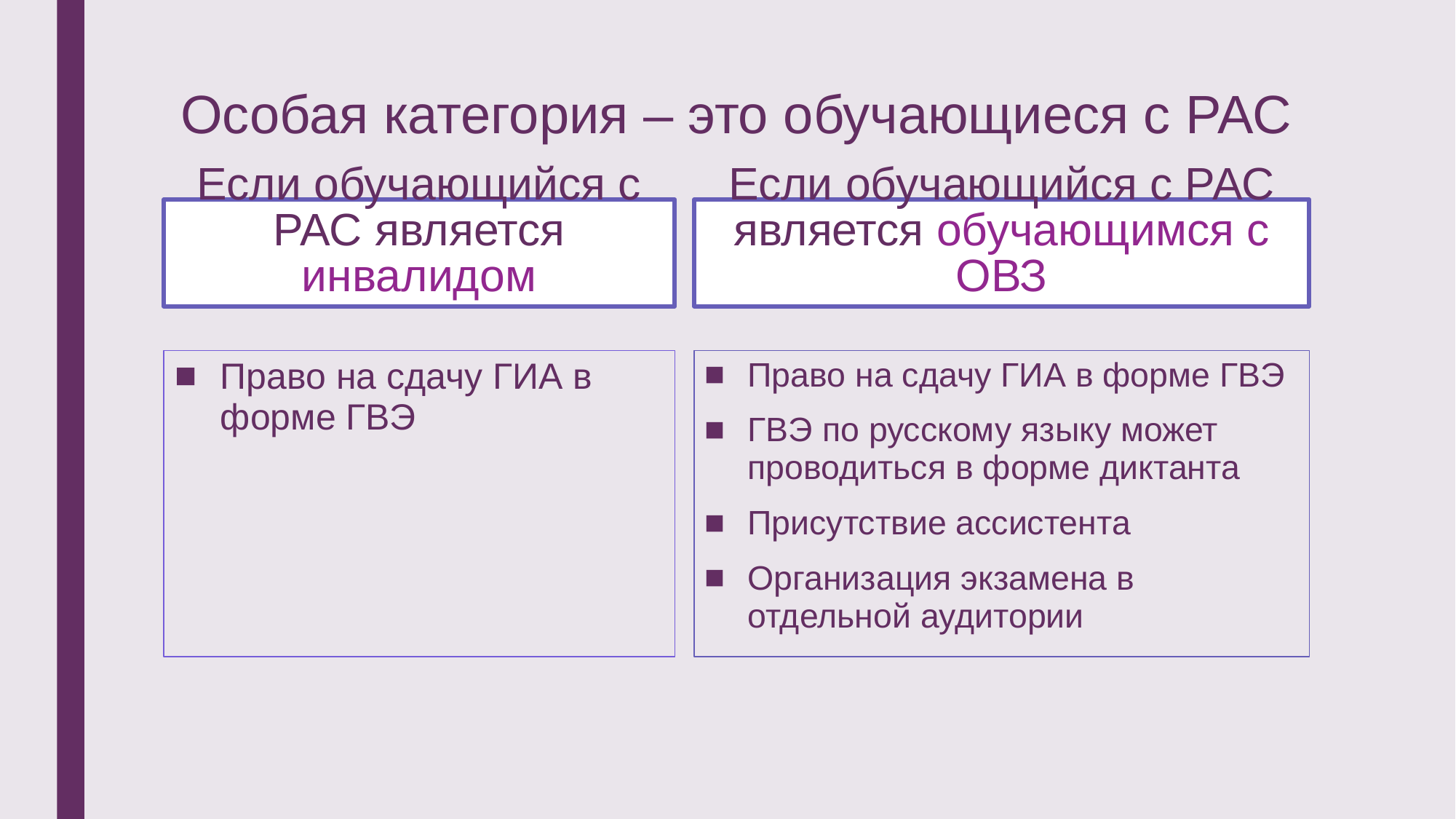

# Особая категория – это обучающиеся с РАС
Если обучающийся с РАС является инвалидом
Если обучающийся с РАС является обучающимся с ОВЗ
Право на сдачу ГИА в форме ГВЭ

Право на сдачу ГИА в форме ГВЭ
ГВЭ по русскому языку может проводиться в форме диктанта
Присутствие ассистента
Организация экзамена в отдельной аудитории